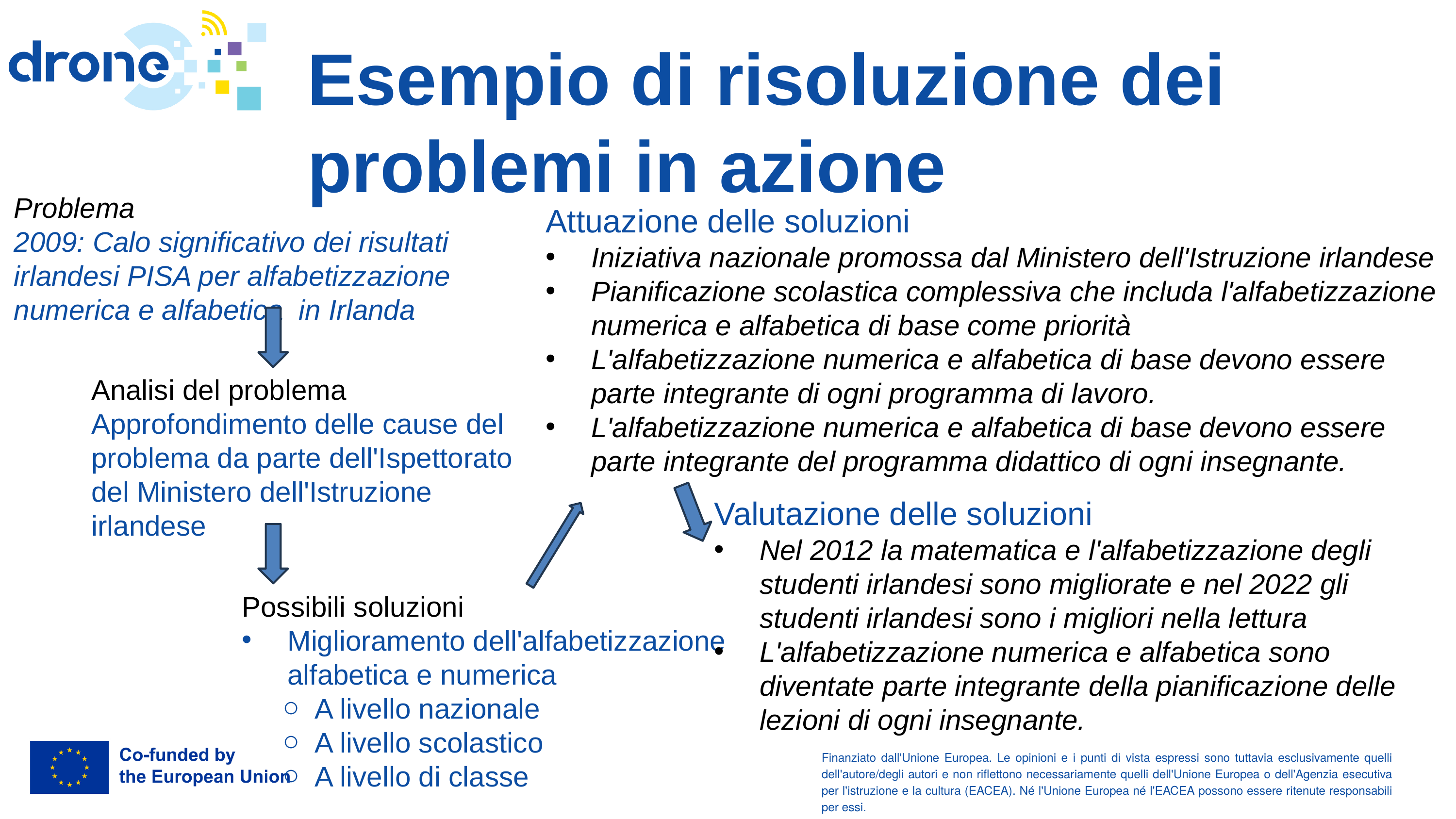

Esempio di risoluzione dei problemi in azione

.
02.
Problema
2009: Calo significativo dei risultati irlandesi PISA per alfabetizzazione numerica e alfabetica  in Irlanda
Attuazione delle soluzioni
Iniziativa nazionale promossa dal Ministero dell'Istruzione irlandese
Pianificazione scolastica complessiva che includa l'alfabetizzazione numerica e alfabetica di base come priorità
L'alfabetizzazione numerica e alfabetica di base devono essere parte integrante di ogni programma di lavoro.
L'alfabetizzazione numerica e alfabetica di base devono essere parte integrante del programma didattico di ogni insegnante.
01.

Analisi del problema
Approfondimento delle cause del problema da parte dell'Ispettorato del Ministero dell'Istruzione irlandese

Valutazione delle soluzioni
Nel 2012 la matematica e l'alfabetizzazione degli studenti irlandesi sono migliorate e nel 2022 gli studenti irlandesi sono i migliori nella lettura
L'alfabetizzazione numerica e alfabetica sono diventate parte integrante della pianificazione delle lezioni di ogni insegnante.

Possibili soluzioni
Miglioramento dell'alfabetizzazione alfabetica e numerica
A livello nazionale
A livello scolastico
A livello di classe
04.

Finanziato dall'Unione Europea. Le opinioni e i punti di vista espressi sono tuttavia esclusivamente quelli dell'autore/degli autori e non riflettono necessariamente quelli dell'Unione Europea o dell'Agenzia esecutiva per l'istruzione e la cultura (EACEA). Né l'Unione Europea né l'EACEA possono essere ritenute responsabili per essi.